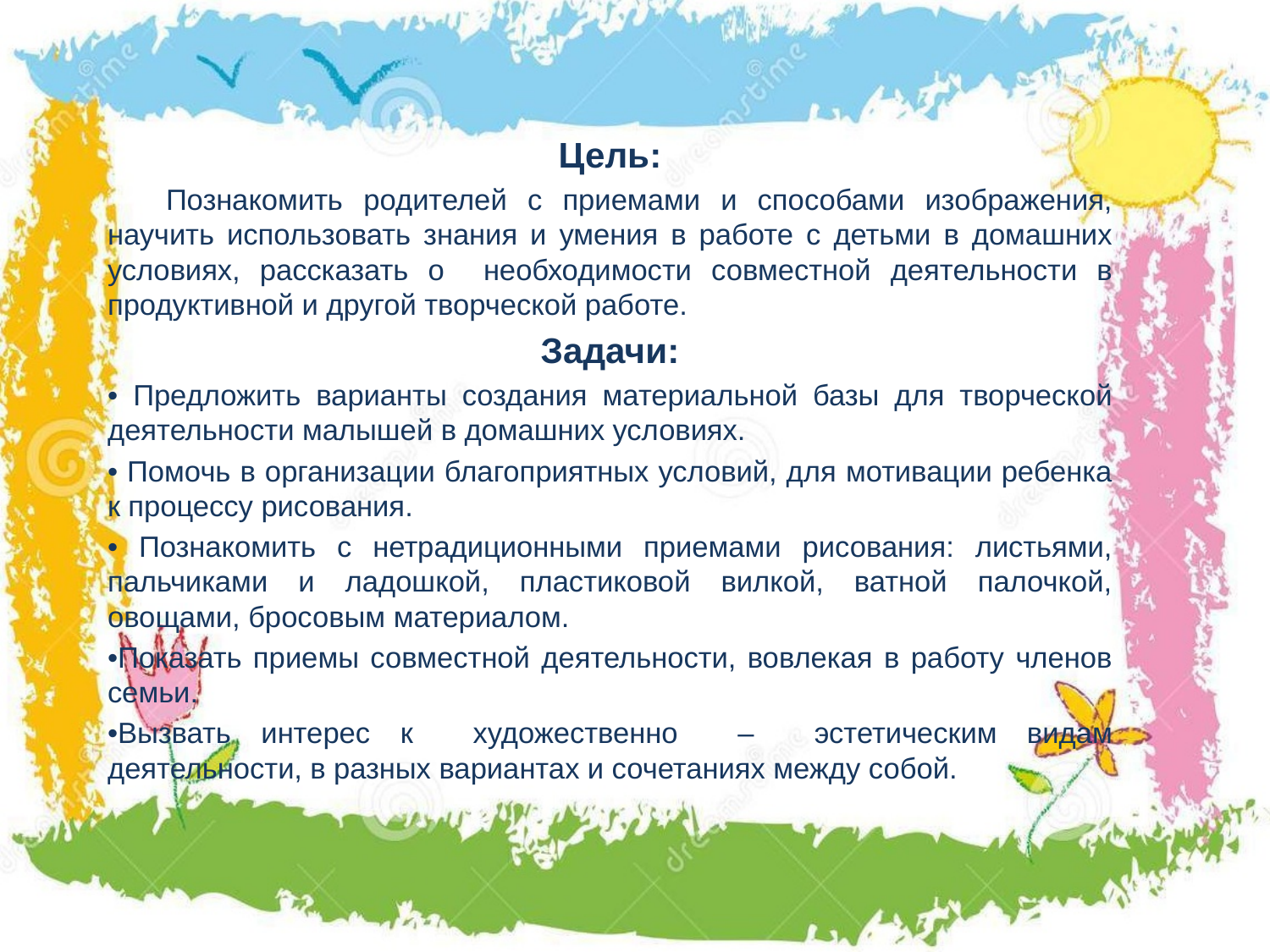

Цель:
	Познакомить родителей с приемами и способами изображения, научить использовать знания и умения в работе с детьми в домашних условиях, рассказать о  необходимости совместной деятельности в продуктивной и другой творческой работе.
Задачи:
• Предложить варианты создания материальной базы для творческой деятельности малышей в домашних условиях.
• Помочь в организации благоприятных условий, для мотивации ребенка к процессу рисования.
• Познакомить с нетрадиционными приемами рисования: листьями, пальчиками и ладошкой, пластиковой вилкой, ватной палочкой, овощами, бросовым материалом.
•Показать приемы совместной деятельности, вовлекая в работу членов семьи.
•Вызвать интерес к  художественно  –  эстетическим видам деятельности, в разных вариантах и сочетаниях между собой.